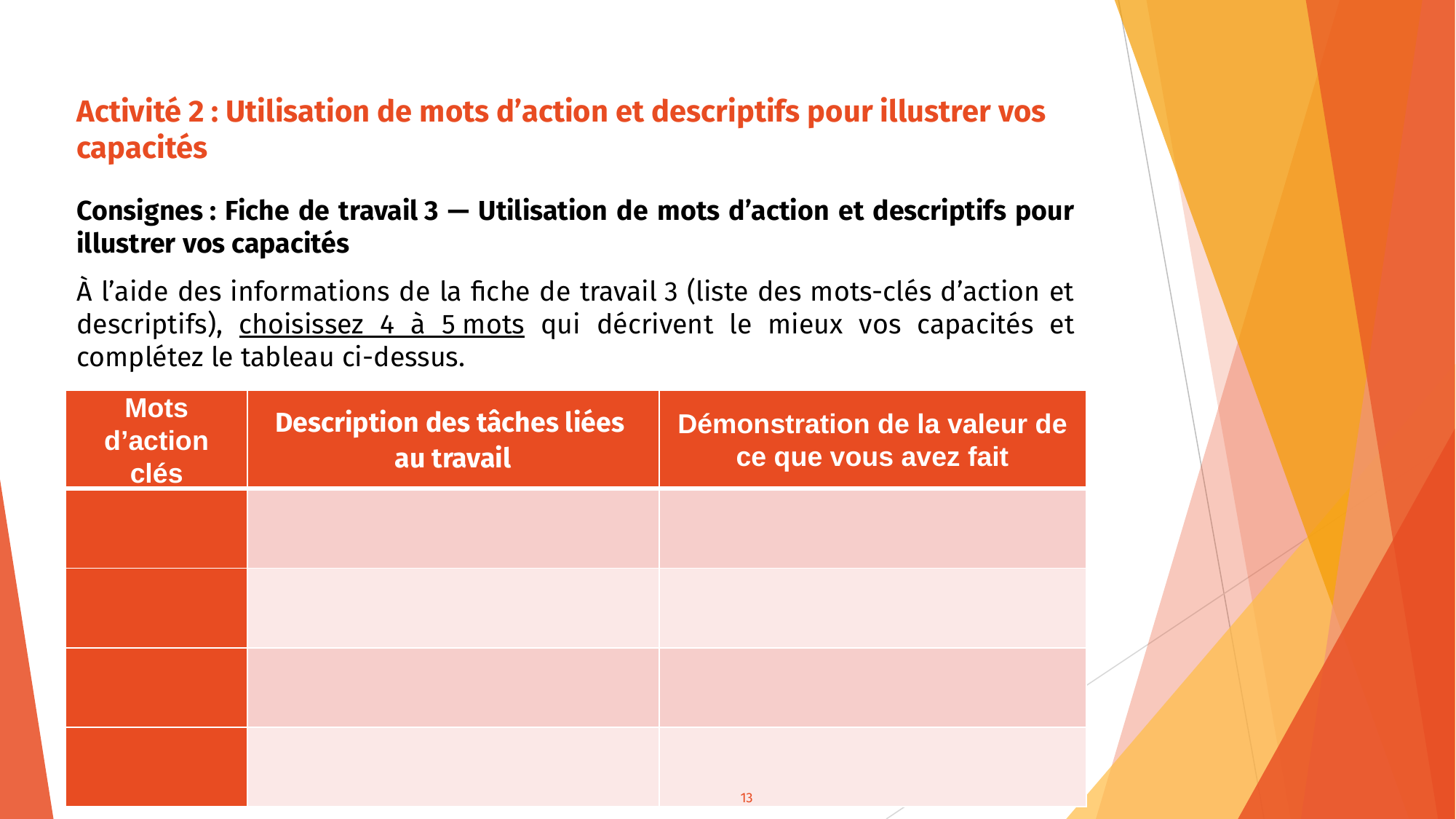

# Activité 2 : Utilisation de mots d’action et descriptifs pour illustrer vos capacités
Consignes : Fiche de travail 3 — Utilisation de mots d’action et descriptifs pour illustrer vos capacités
À l’aide des informations de la fiche de travail 3 (liste des mots-clés d’action et descriptifs), choisissez 4 à 5 mots qui décrivent le mieux vos capacités et complétez le tableau ci-dessus.
| Mots d’action clés | Description des tâches liées au travail | Démonstration de la valeur de ce que vous avez fait |
| --- | --- | --- |
|  |  |  |
|  |  |  |
|  |  |  |
|  |  |  |
13